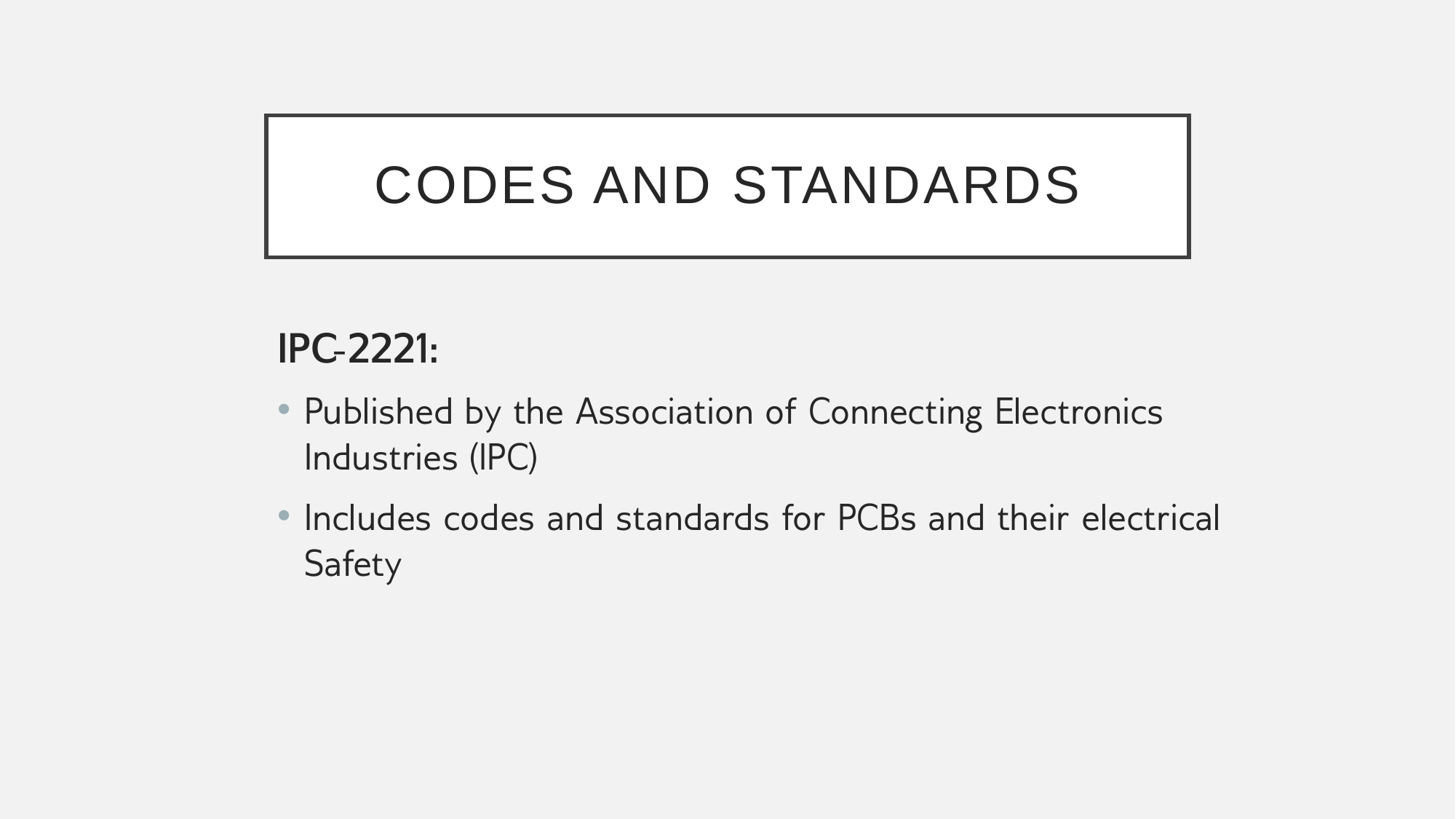

# Codes and standards
IPC-2221:
Published by the Association of Connecting Electronics Industries (IPC)
Includes codes and standards for PCBs and their electrical Safety